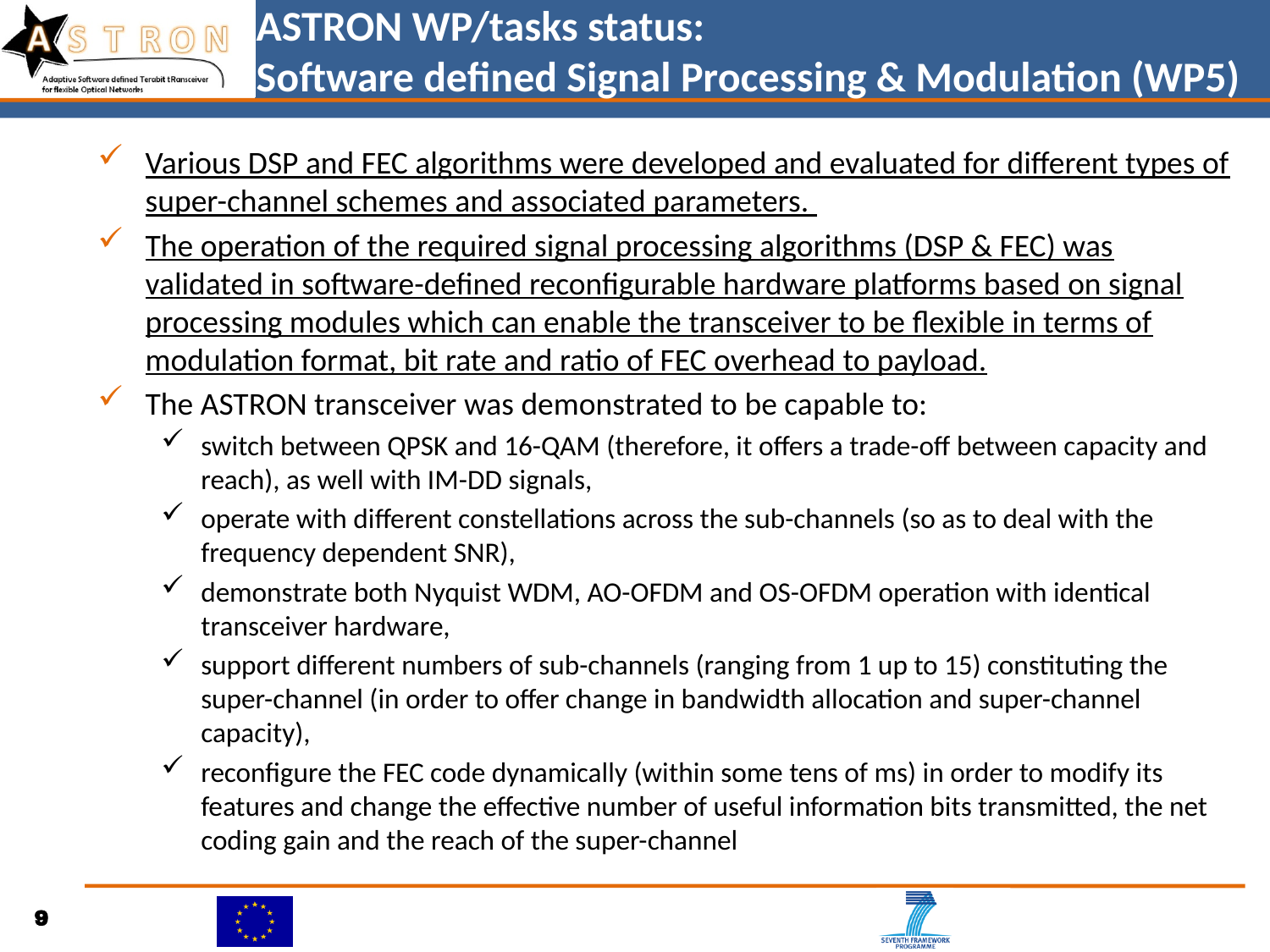

# ASTRON WP/tasks status: Software defined Signal Processing & Modulation (WP5)
Various DSP and FEC algorithms were developed and evaluated for different types of super-channel schemes and associated parameters.
The operation of the required signal processing algorithms (DSP & FEC) was validated in software-defined reconfigurable hardware platforms based on signal processing modules which can enable the transceiver to be flexible in terms of modulation format, bit rate and ratio of FEC overhead to payload.
The ASTRON transceiver was demonstrated to be capable to:
switch between QPSK and 16-QAM (therefore, it offers a trade-off between capacity and reach), as well with IM-DD signals,
operate with different constellations across the sub-channels (so as to deal with the frequency dependent SNR),
demonstrate both Nyquist WDM, AO-OFDM and OS-OFDM operation with identical transceiver hardware,
support different numbers of sub-channels (ranging from 1 up to 15) constituting the super-channel (in order to offer change in bandwidth allocation and super-channel capacity),
reconfigure the FEC code dynamically (within some tens of ms) in order to modify its features and change the effective number of useful information bits transmitted, the net coding gain and the reach of the super-channel